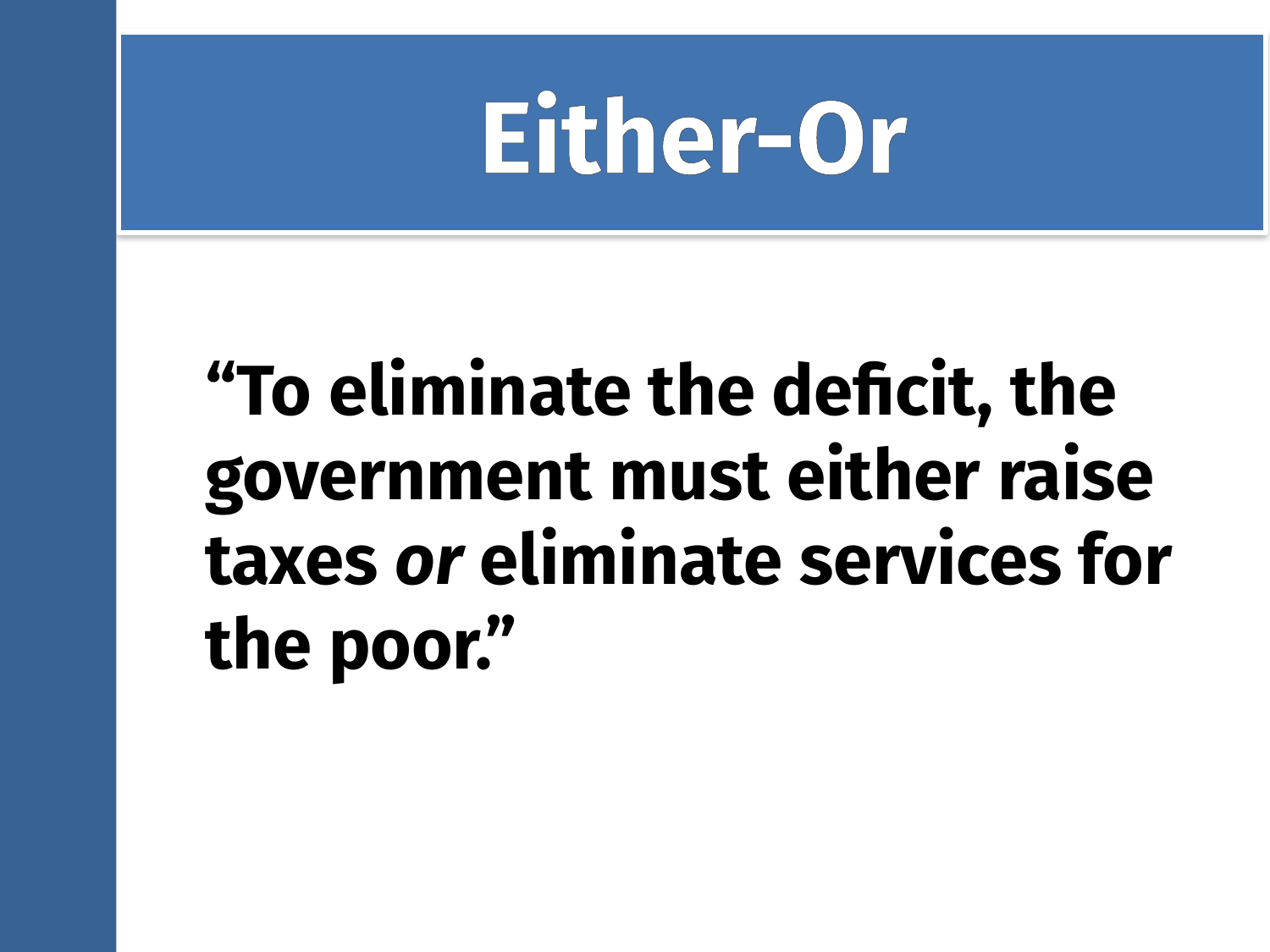

# Either-Or
“To eliminate the deficit, the government must either raise taxes or eliminate services for the poor.”